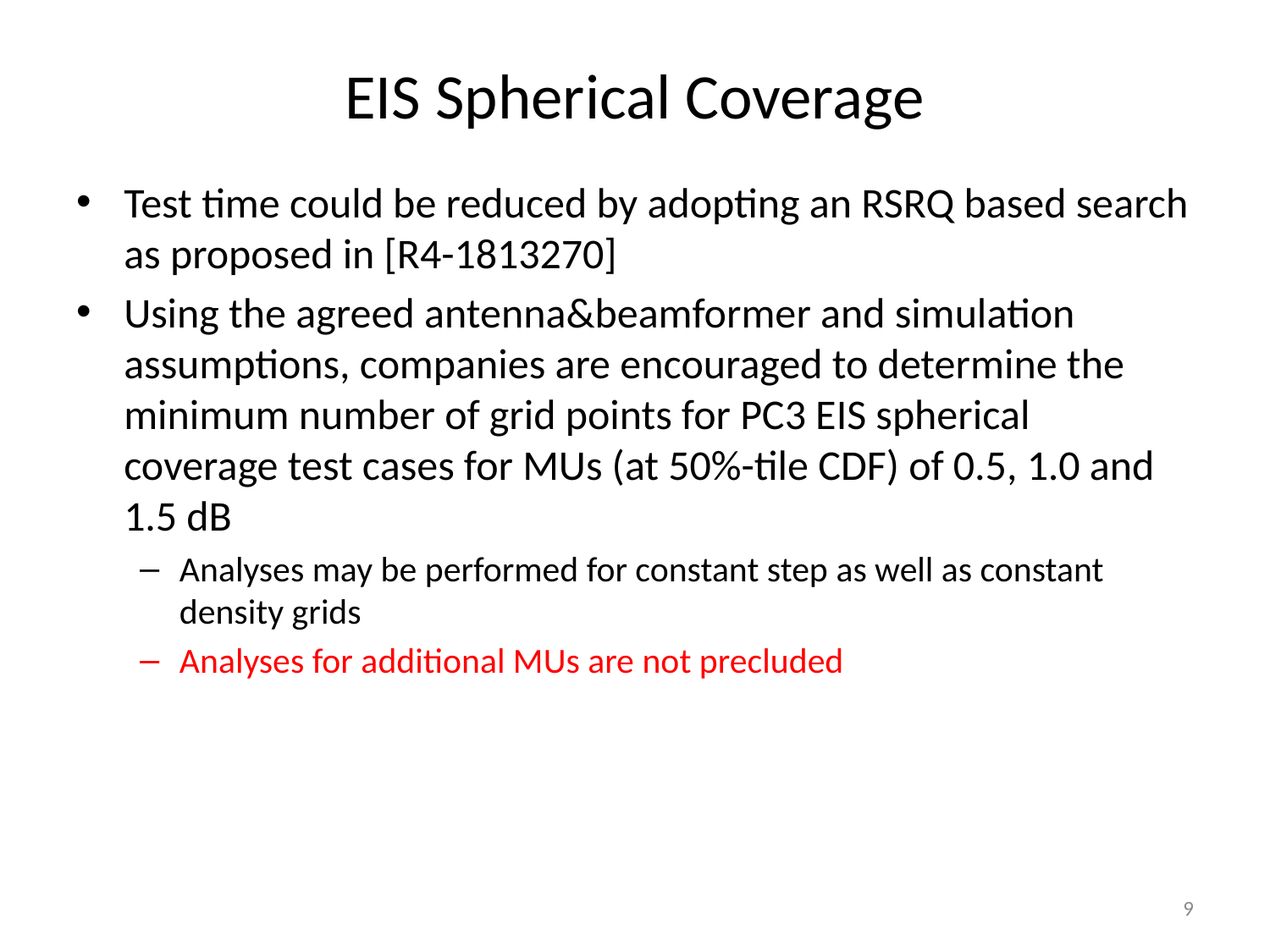

# EIS Spherical Coverage
Test time could be reduced by adopting an RSRQ based search as proposed in [R4-1813270]
Using the agreed antenna&beamformer and simulation assumptions, companies are encouraged to determine the minimum number of grid points for PC3 EIS spherical coverage test cases for MUs (at 50%-tile CDF) of 0.5, 1.0 and 1.5 dB
Analyses may be performed for constant step as well as constant density grids
Analyses for additional MUs are not precluded

9